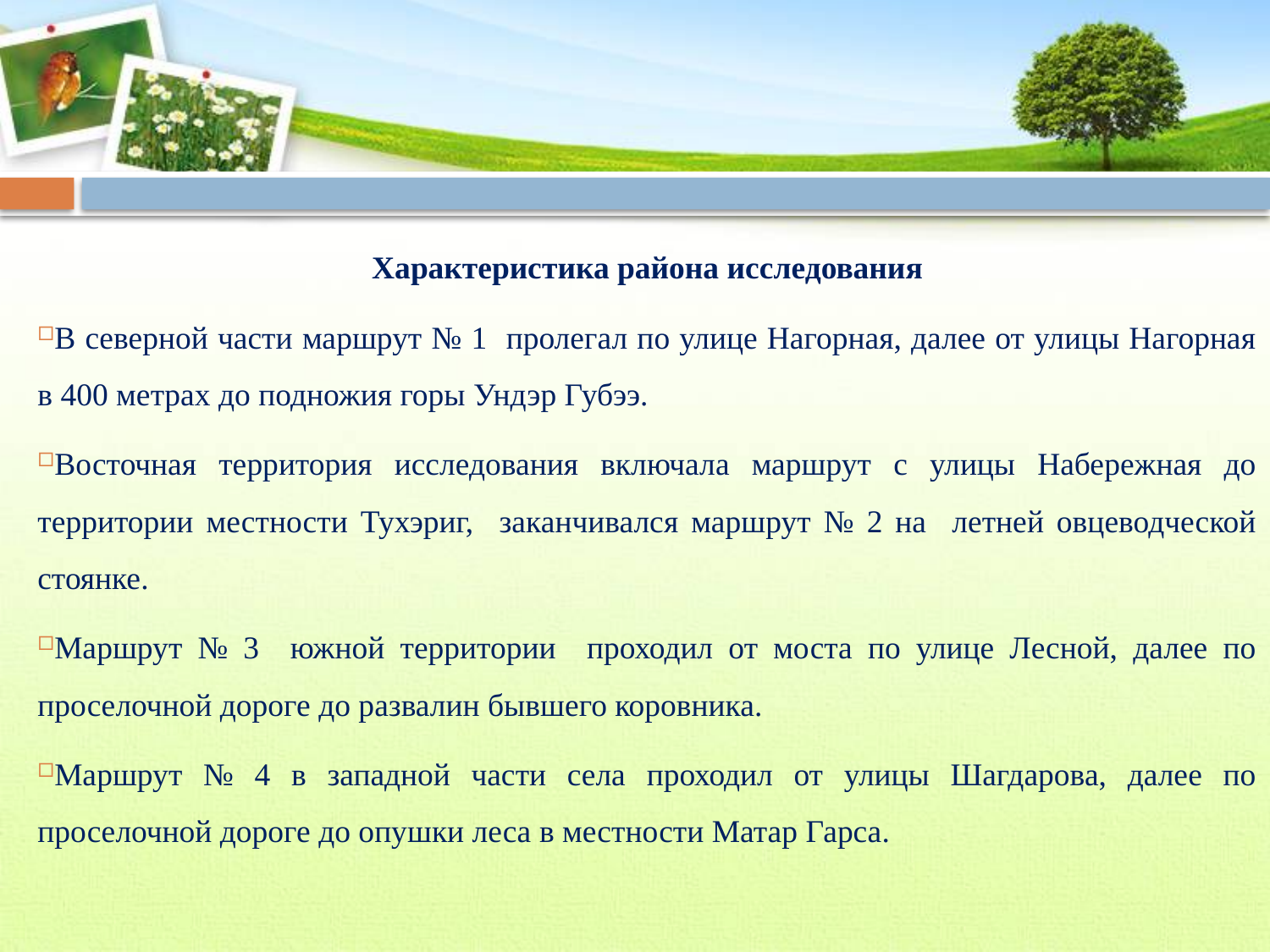

#
Характеристика района исследования
В северной части маршрут № 1  пролегал по улице Нагорная, далее от улицы Нагорная в 400 метрах до подножия горы Ундэр Губээ.
Восточная территория исследования включала маршрут с улицы Набережная до территории местности Тухэриг,  заканчивался маршрут № 2 на  летней овцеводческой стоянке.
Маршрут № 3  южной территории  проходил от моста по улице Лесной, далее по проселочной дороге до развалин бывшего коровника.
Маршрут № 4 в западной части села проходил от улицы Шагдарова, далее по проселочной дороге до опушки леса в местности Матар Гарса.